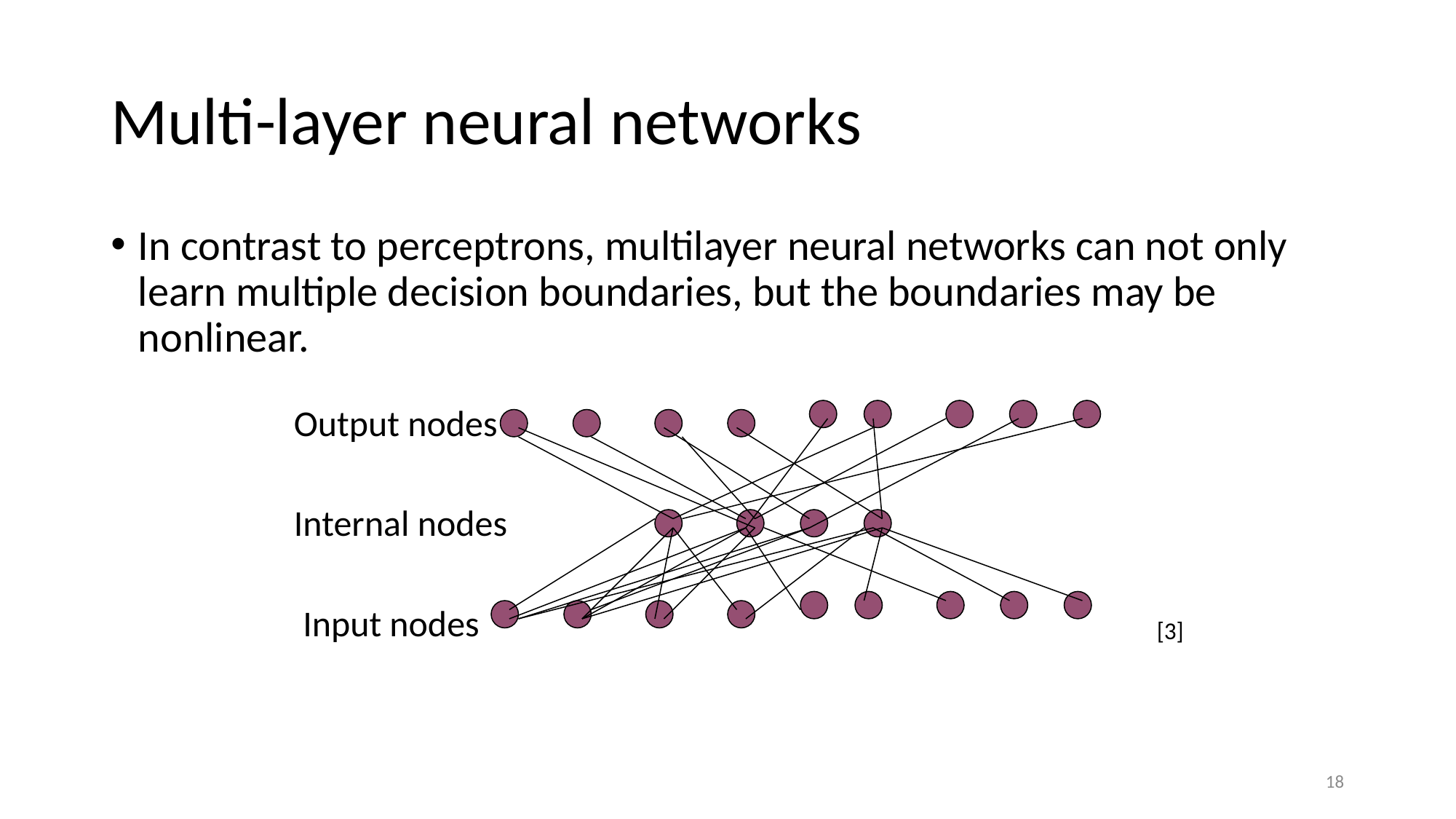

# Multi-layer neural networks
In contrast to perceptrons, multilayer neural networks can not only learn multiple decision boundaries, but the boundaries may be nonlinear.

Output nodes

Internal nodes

Input nodes

[3]
18